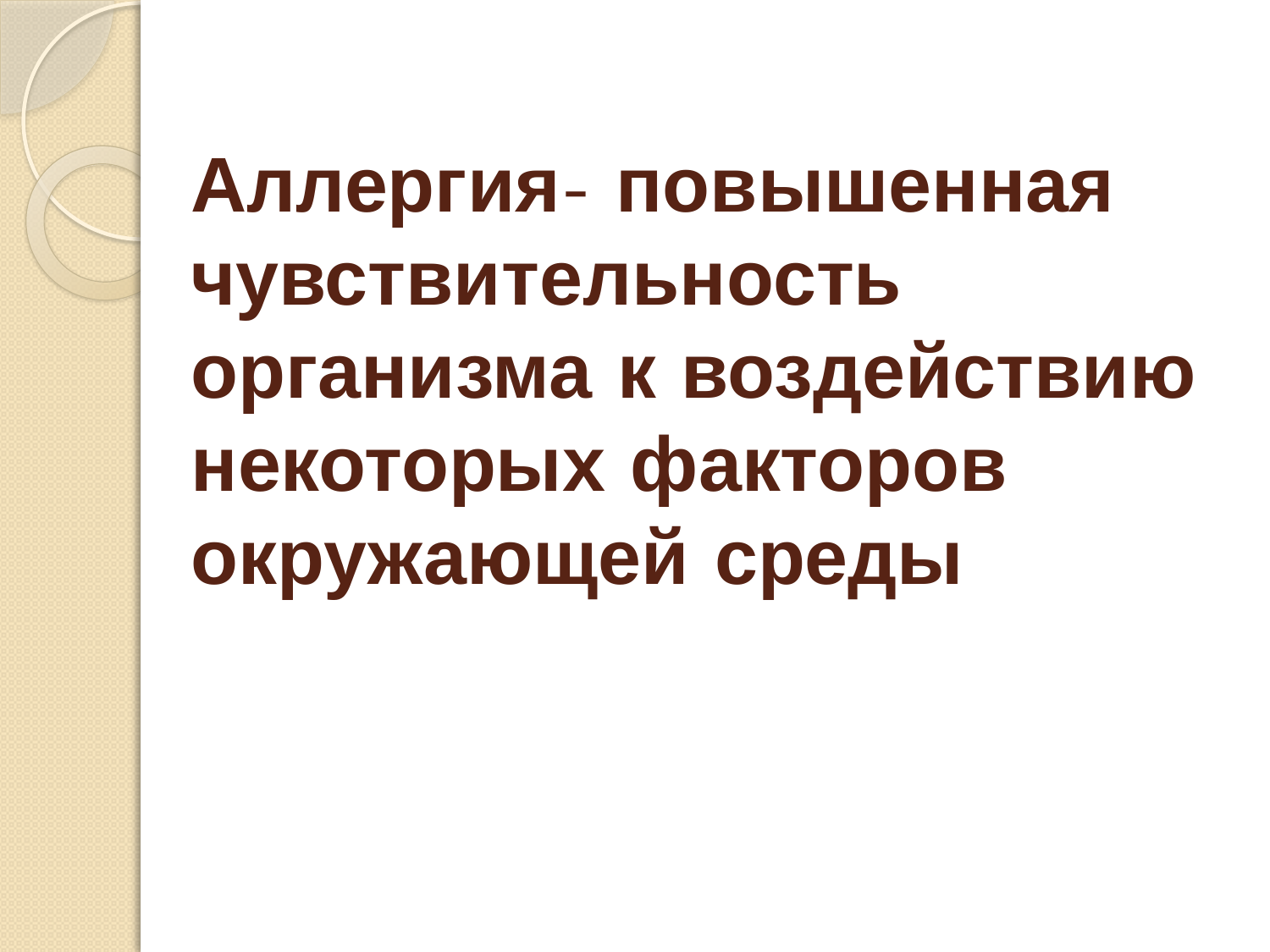

# Аллергия- повышенная чувствительность организма к воздействию некоторых факторов окружающей среды